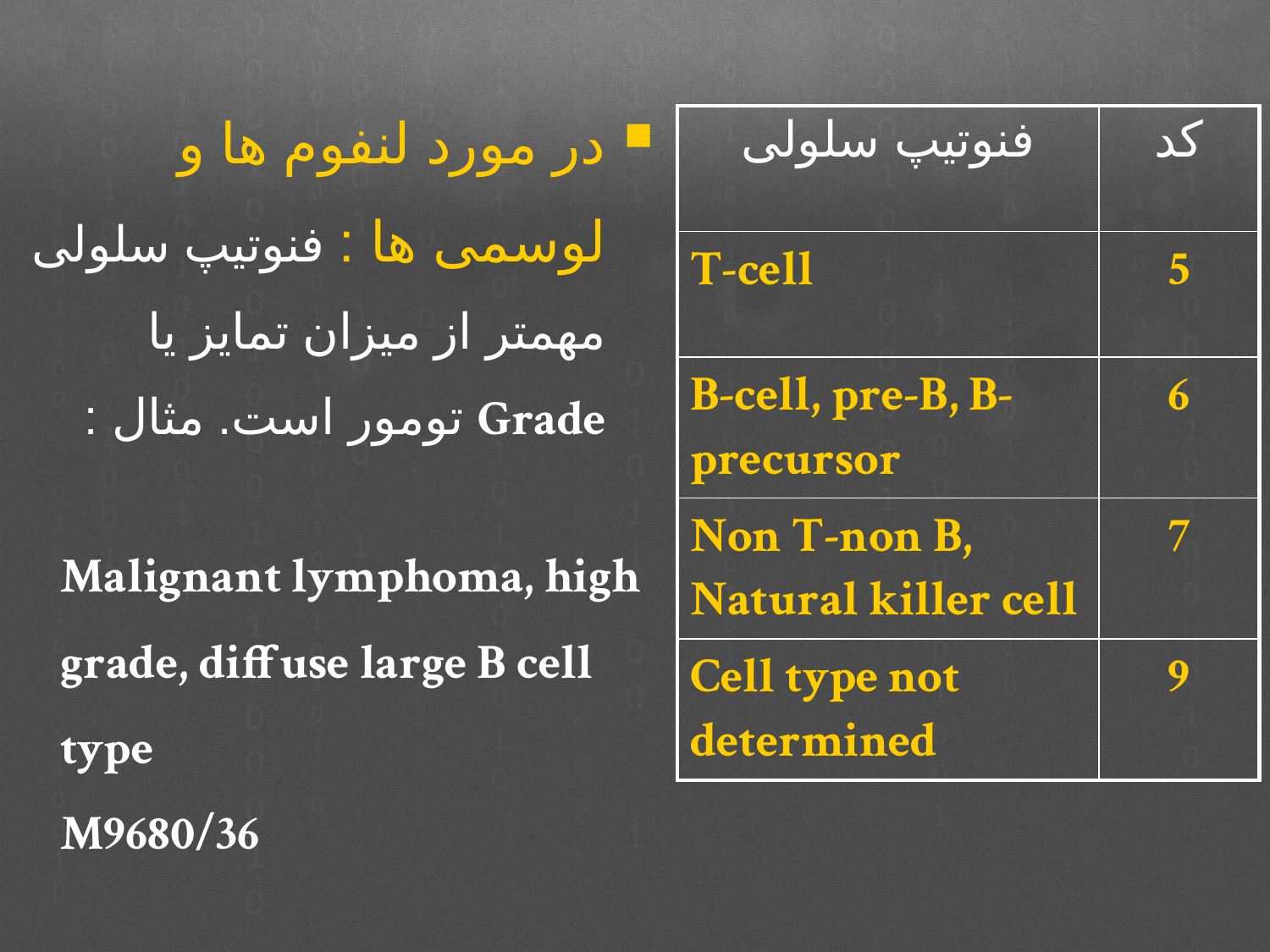

در مورد لنفوم ها و لوسمی ها : فنوتیپ سلولی مهمتر از میزان تمایز یا Grade تومور است. مثال :
Malignant lymphoma, high grade, diffuse large B cell type
M9680/36
| فنوتیپ سلولی | کد |
| --- | --- |
| T-cell | 5 |
| B-cell, pre-B, B-precursor | 6 |
| Non T-non B, Natural killer cell | 7 |
| Cell type not determined | 9 |